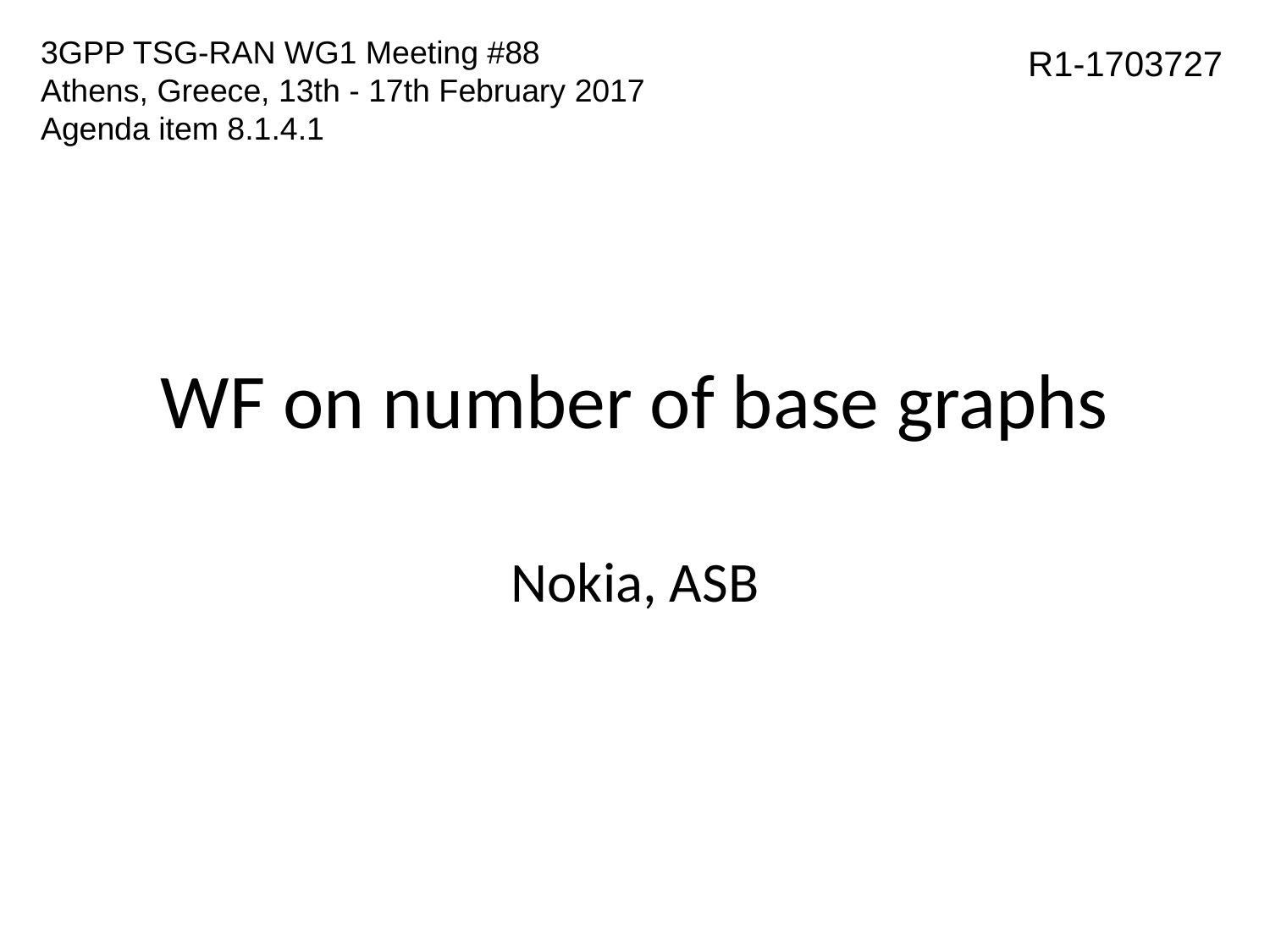

3GPP TSG-RAN WG1 Meeting #88
Athens, Greece, 13th - 17th February 2017
Agenda item 8.1.4.1
R1-1703727
# WF on number of base graphs
Nokia, ASB